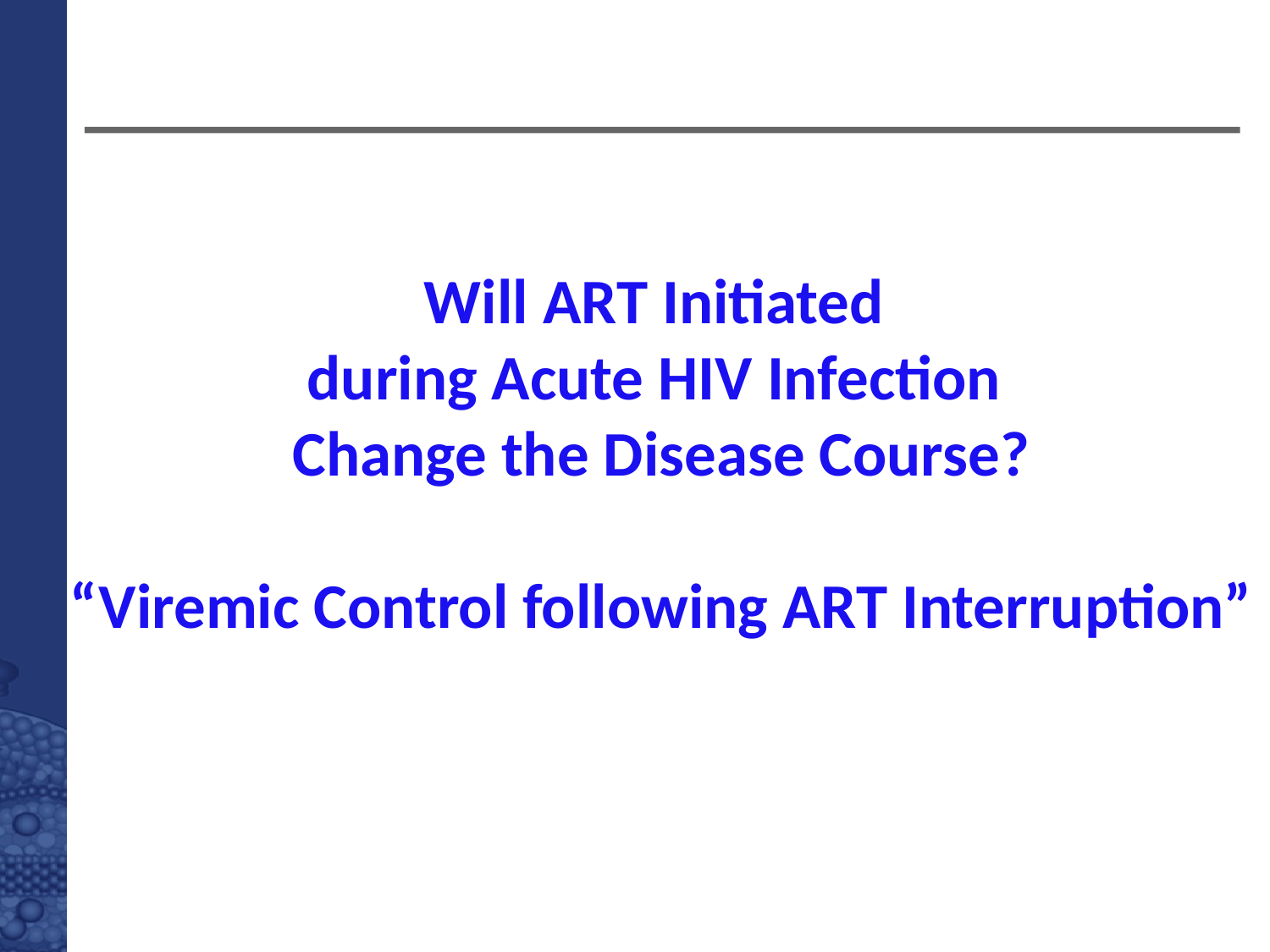

# Will ART Initiated during Acute HIV Infection Change the Disease Course? “Viremic Control following ART Interruption”